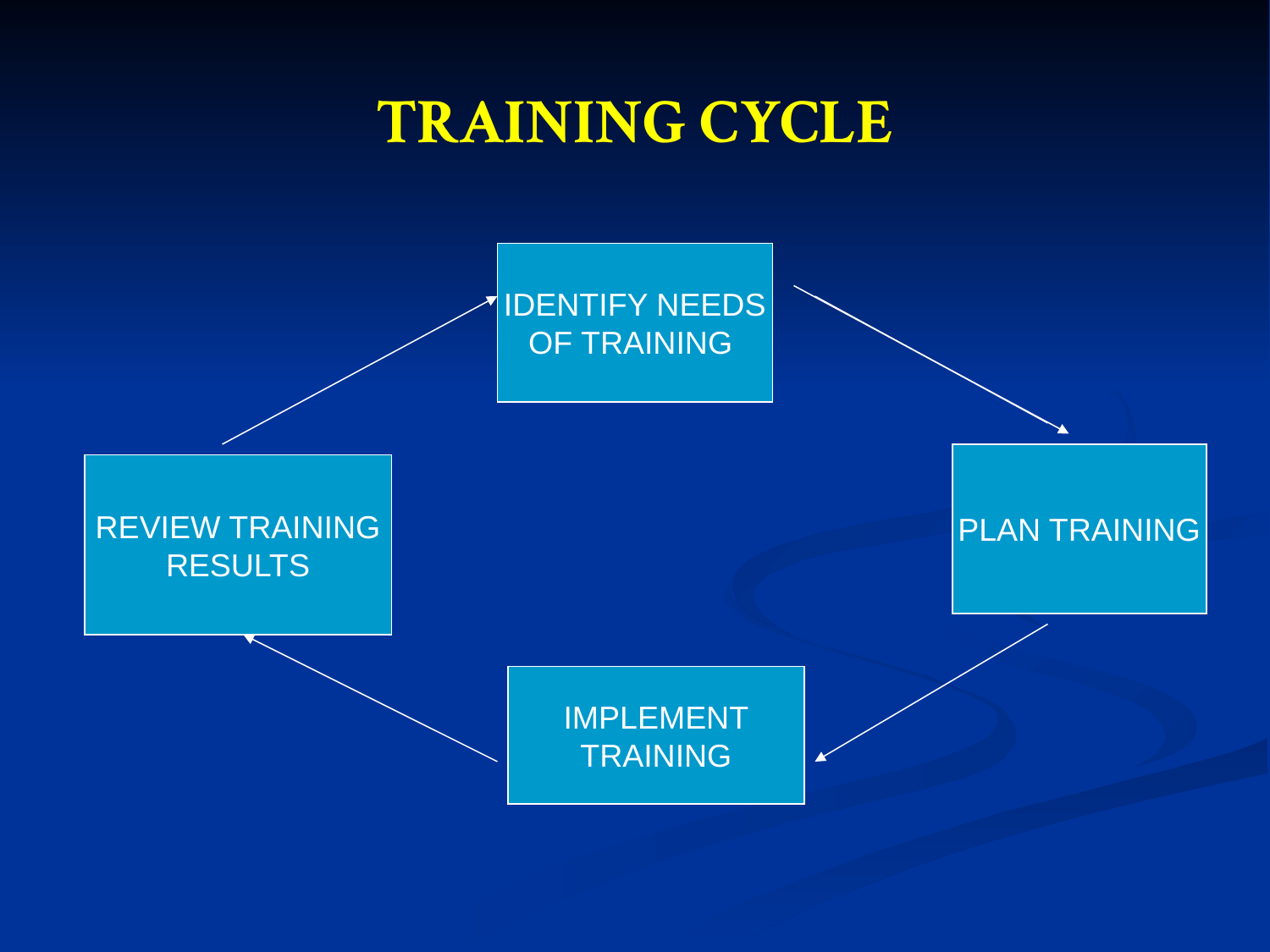

# TRAINING CYCLE
IDENTIFY NEEDS
OF TRAINING

PLAN TRAINING
REVIEW TRAINING
RESULTS

IMPLEMENT
TRAINING